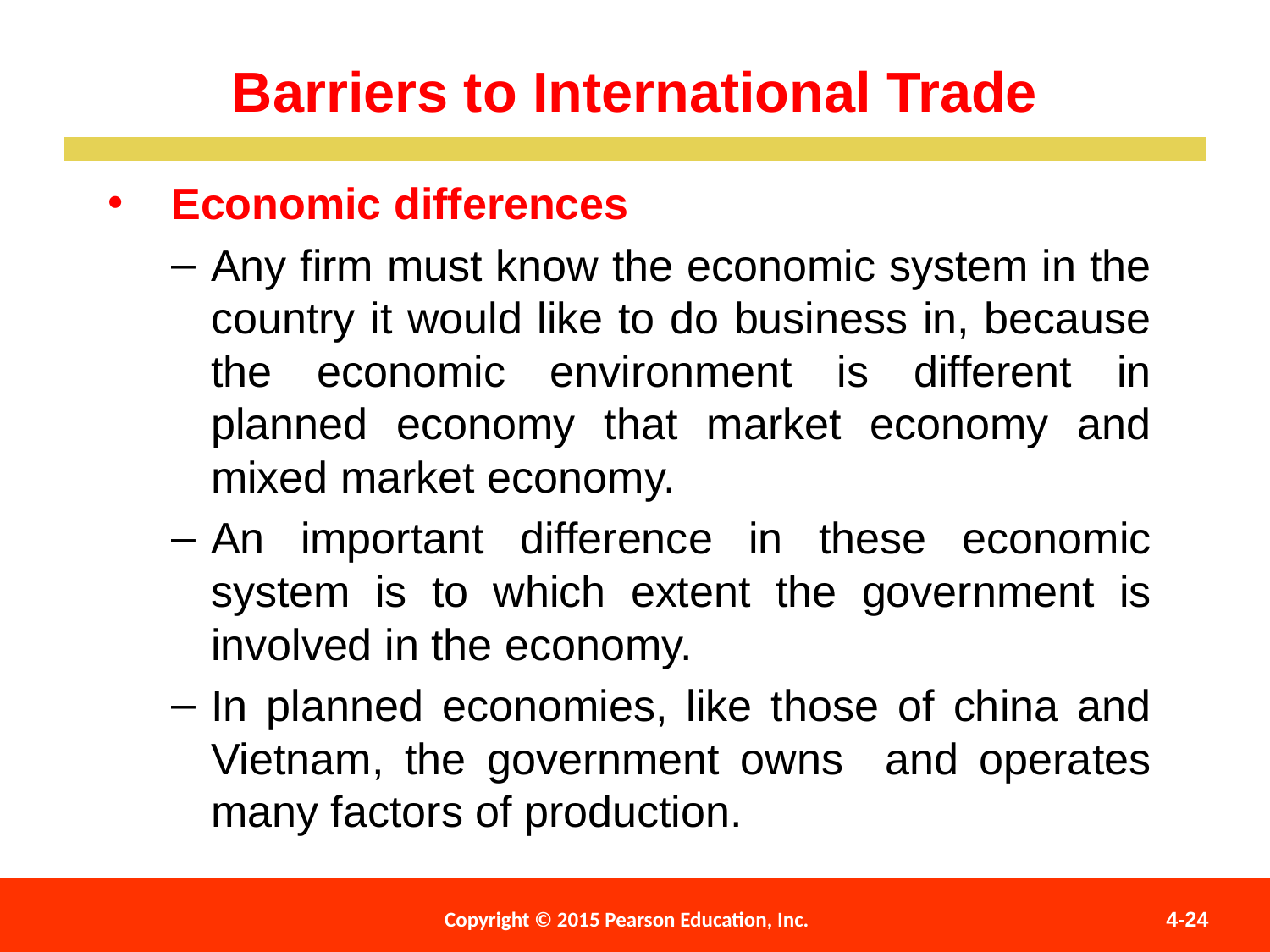

Barriers to International Trade
Economic differences
Any firm must know the economic system in the country it would like to do business in, because the economic environment is different in planned economy that market economy and mixed market economy.
An important difference in these economic system is to which extent the government is involved in the economy.
In planned economies, like those of china and Vietnam, the government owns  and operates many factors of production.